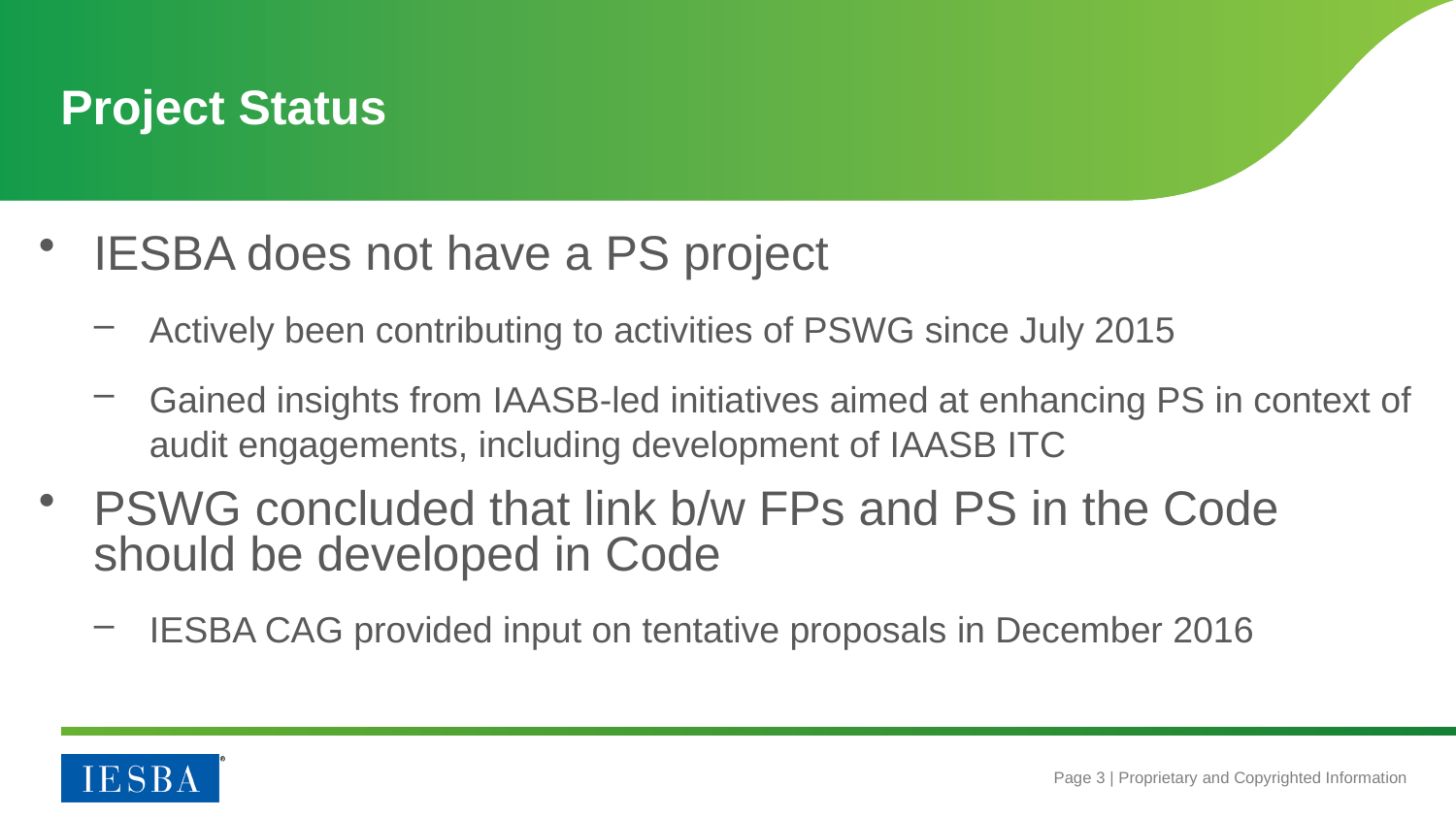

# Project Status
IESBA does not have a PS project
Actively been contributing to activities of PSWG since July 2015
Gained insights from IAASB-led initiatives aimed at enhancing PS in context of audit engagements, including development of IAASB ITC
PSWG concluded that link b/w FPs and PS in the Code should be developed in Code
IESBA CAG provided input on tentative proposals in December 2016